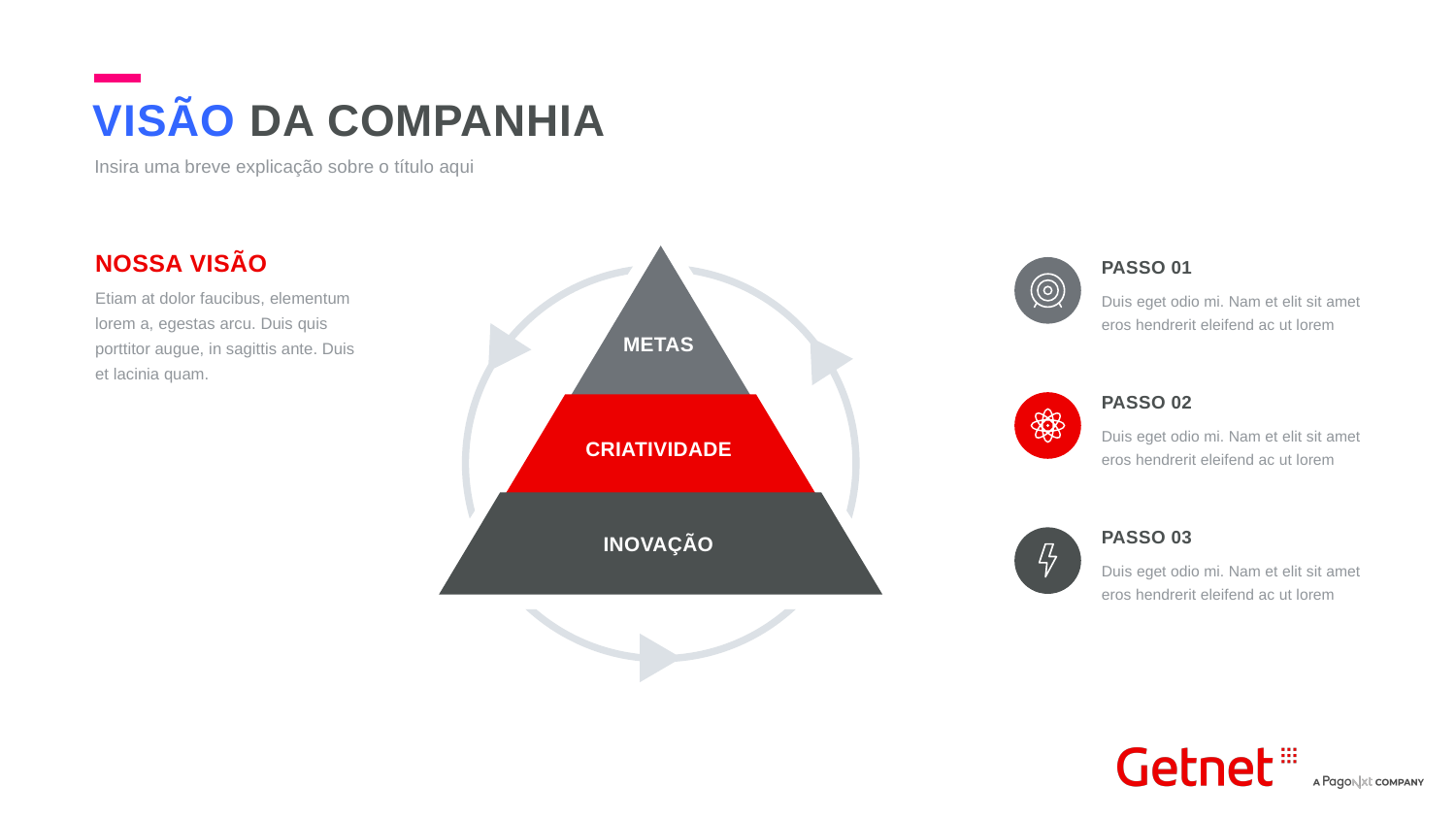

Visão da companhia
Insira uma breve explicação sobre o título aqui
Nossa visão
Etiam at dolor faucibus, elementum lorem a, egestas arcu. Duis quis porttitor augue, in sagittis ante. Duis et lacinia quam.

PASSO 01
Duis eget odio mi. Nam et elit sit amet eros hendrerit eleifend ac ut lorem

METAS
PASSO 02
Duis eget odio mi. Nam et elit sit amet eros hendrerit eleifend ac ut lorem

CRIATIVIDADE

PASSO 03
Duis eget odio mi. Nam et elit sit amet eros hendrerit eleifend ac ut lorem

INOVAÇÃO